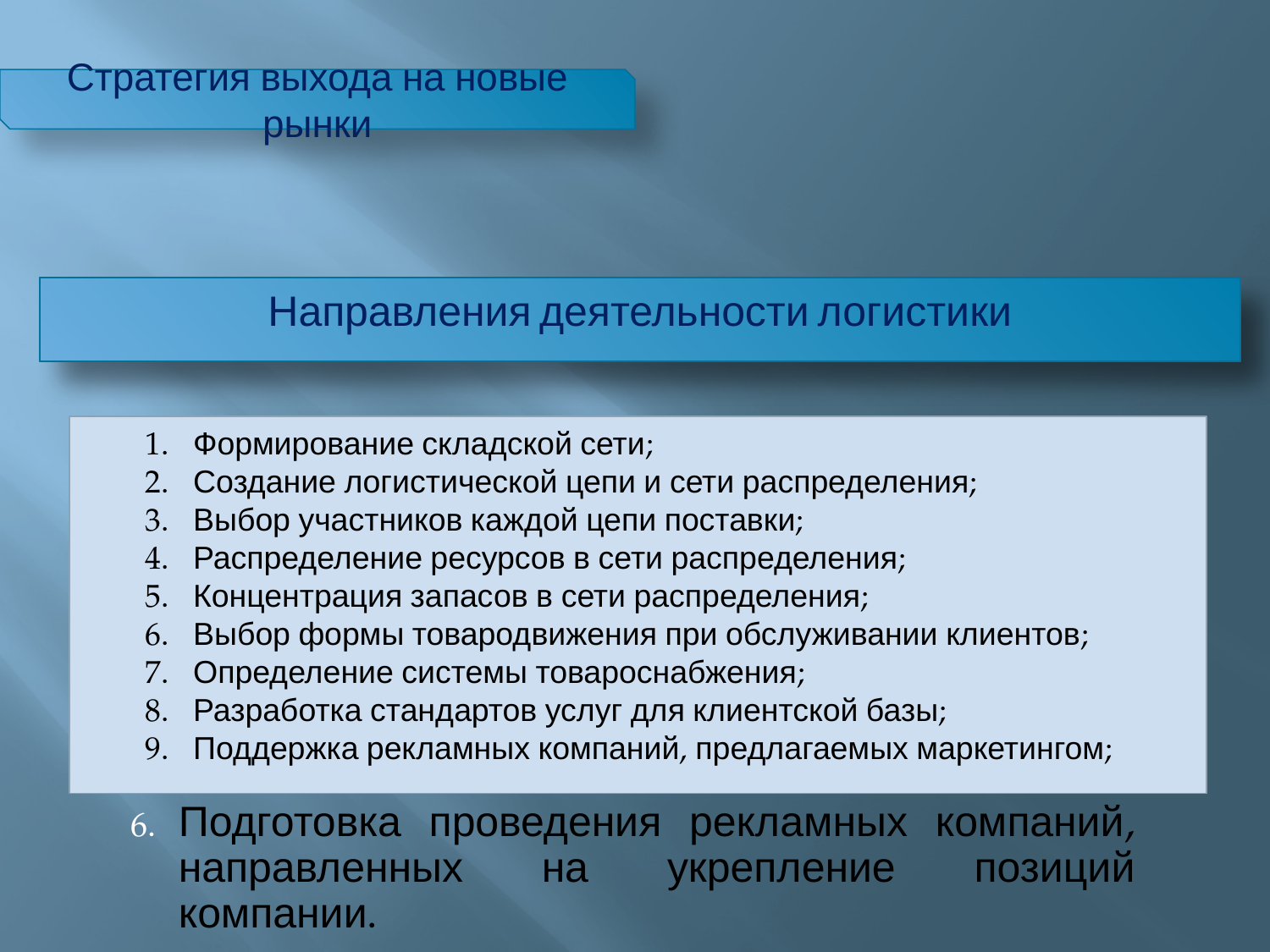

Стратегия выхода на новые рынки
Направления деятельности маркетинга
Направления деятельности логистики
Формирование складской сети;
Создание логистической цепи и сети распределения;
Выбор участников каждой цепи поставки;
Распределение ресурсов в сети распределения;
Концентрация запасов в сети распределения;
Выбор формы товародвижения при обслуживании клиентов;
Определение системы товароснабжения;
Разработка стандартов услуг для клиентской базы;
Поддержка рекламных компаний, предлагаемых маркетингом;

Определение потенциальных рынков сбыта;
Подготовка инновационных программ завоевания новых рынков сбыта и укрепления взаимоотношений с клиентами;
Прогноз спроса на рынке;
Определение границ рынка;
Определение политики обслуживания на рынке;
Подготовка проведения рекламных компаний, направленных на укрепление позиций компании.